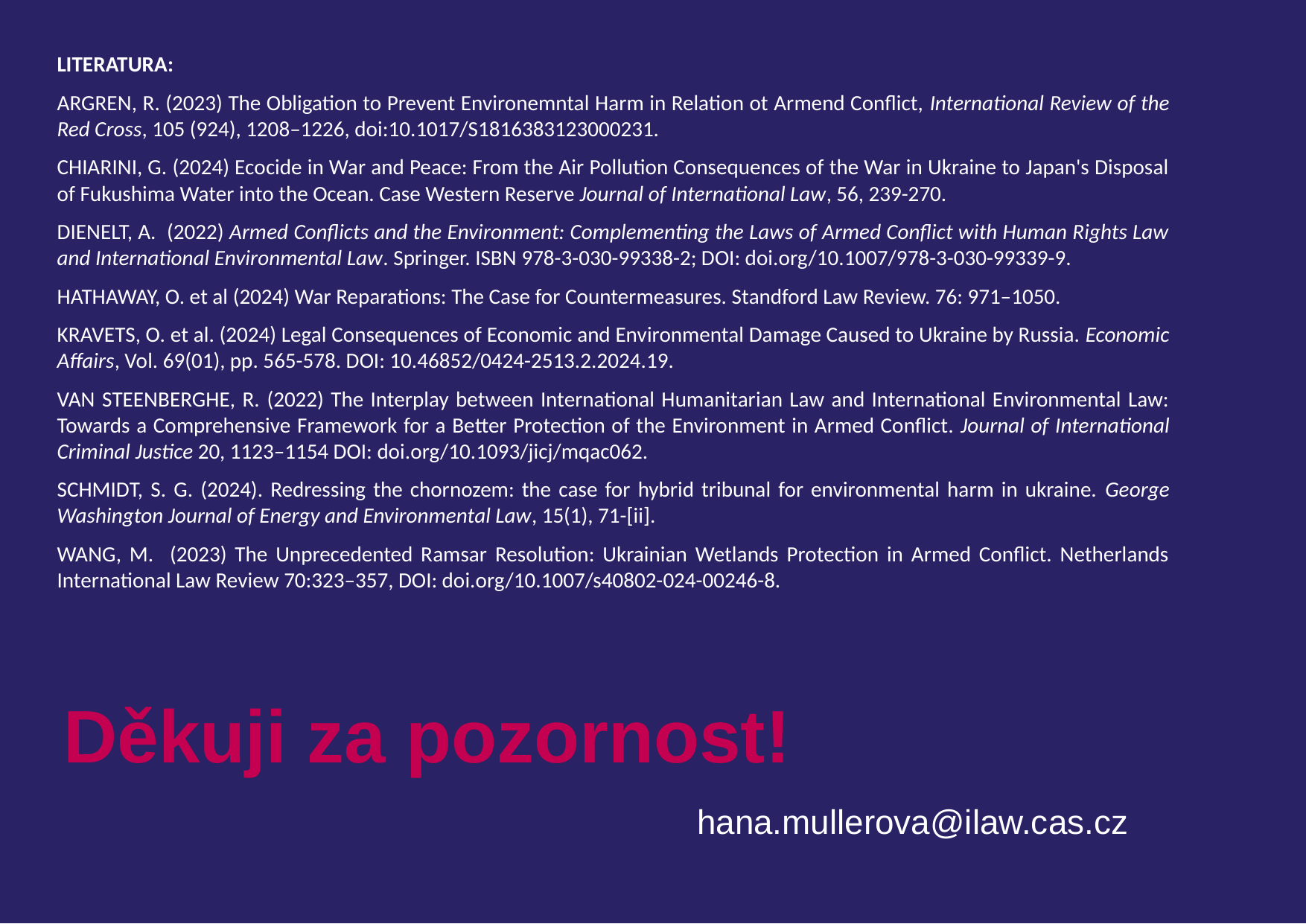

LITERATURA:
ARGREN, R. (2023) The Obligation to Prevent Environemntal Harm in Relation ot Armend Conflict, International Review of the Red Cross, 105 (924), 1208–1226, doi:10.1017/S1816383123000231.
CHIARINI, G. (2024) Ecocide in War and Peace: From the Air Pollution Consequences of the War in Ukraine to Japan's Disposal of Fukushima Water into the Ocean. Case Western Reserve Journal of International Law, 56, 239-270.
DIENELT, A.  (2022) Armed Conflicts and the Environment: Complementing the Laws of Armed Conflict with Human Rights Law and International Environmental Law. Springer. ISBN 978-3-030-99338-2; DOI: doi.org/10.1007/978-3-030-99339-9.
HATHAWAY, O. et al (2024) War Reparations: The Case for Countermeasures. Standford Law Review. 76: 971–1050.
KRAVETS, O. et al. (2024) Legal Consequences of Economic and Environmental Damage Caused to Ukraine by Russia. Economic Affairs, Vol. 69(01), pp. 565-578. DOI: 10.46852/0424-2513.2.2024.19.
VAN STEENBERGHE, R. (2022) The Interplay between International Humanitarian Law and International Environmental Law: Towards a Comprehensive Framework for a Better Protection of the Environment in Armed Conflict. Journal of International Criminal Justice 20, 1123–1154 DOI: doi.org/10.1093/jicj/mqac062.
SCHMIDT, S. G. (2024). Redressing the chornozem: the case for hybrid tribunal for environmental harm in ukraine. George Washington Journal of Energy and Environmental Law, 15(1), 71-[ii].
WANG, M.  (2023) The Unprecedented Ramsar Resolution: Ukrainian Wetlands Protection in Armed Conflict. Netherlands International Law Review 70:323–357, DOI: doi.org/10.1007/s40802-024-00246-8.
# Děkuji za pozornost!
hana.mullerova@ilaw.cas.cz